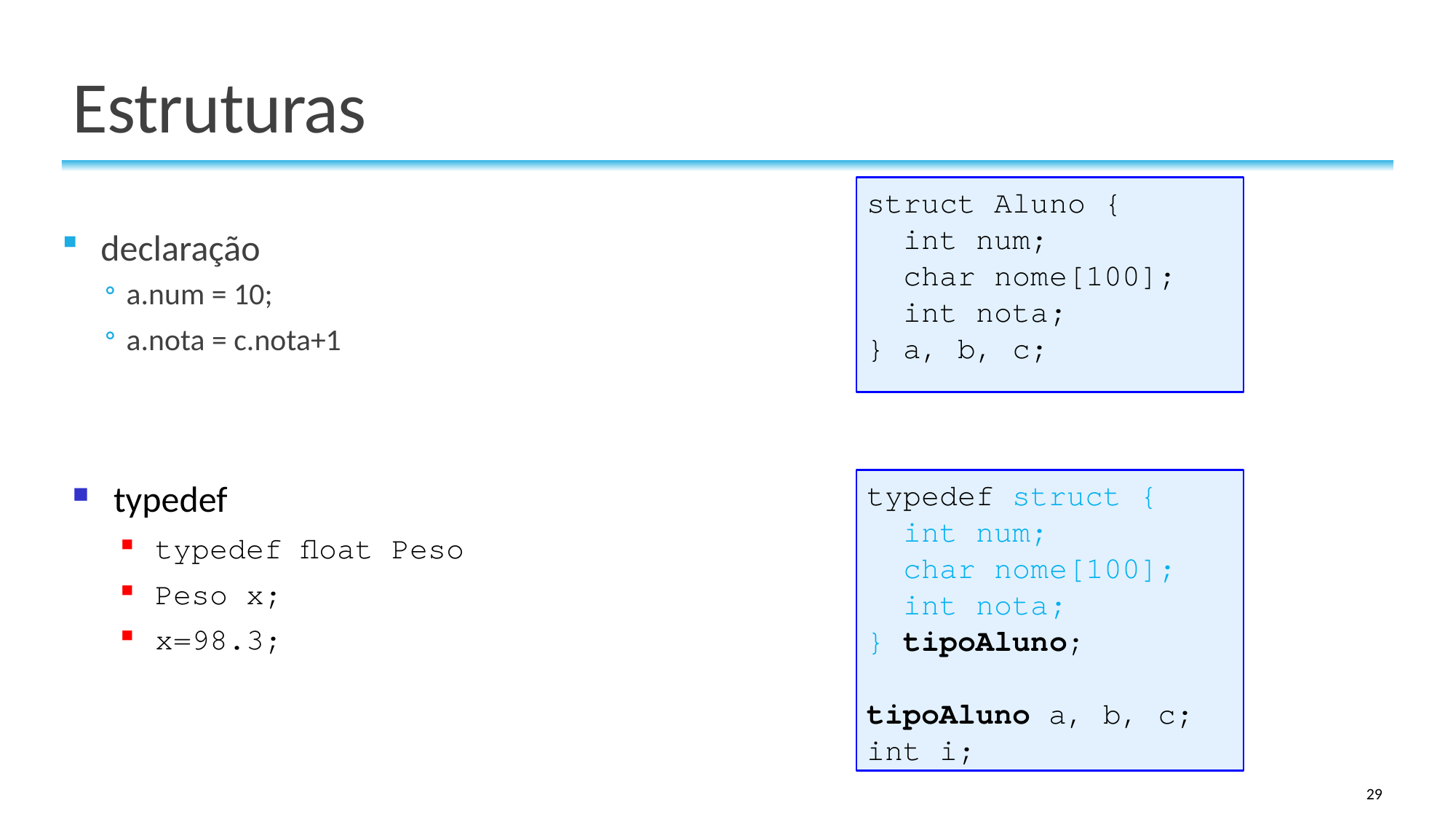

# Estruturas
struct Aluno {
  int num;
  char nome[100];
  int nota;
} a, b, c;
declaração
a.num = 10;
a.nota = c.nota+1
typedef
typedef float Peso
Peso x;
x=98.3;
typedef struct {
  int num;
  char nome[100];
  int nota;
} tipoAluno;

tipoAluno a, b, c;
int i;
29